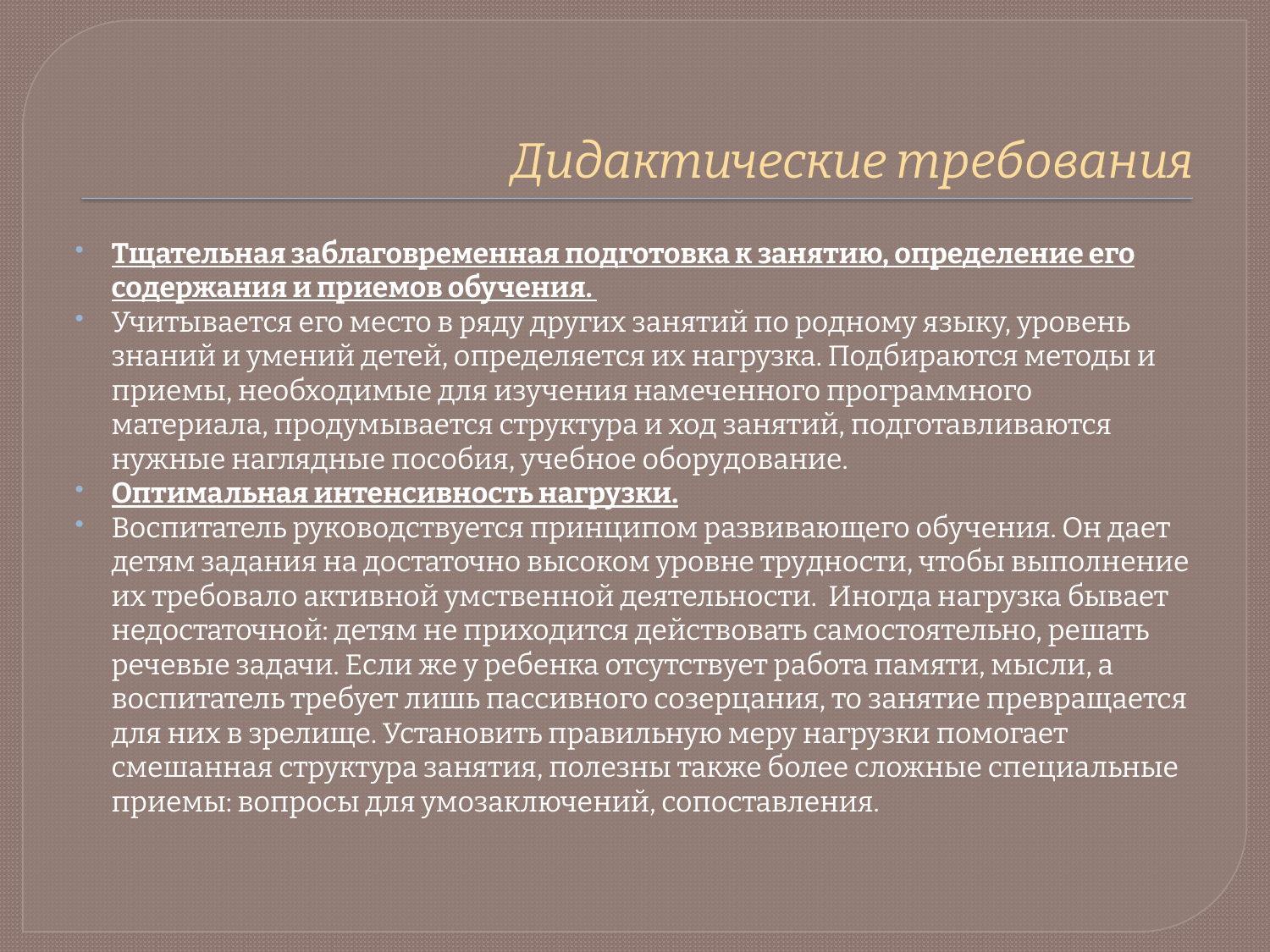

# Дидактические требования
Тщательная заблаговременная подготовка к занятию, определение его содержания и приемов обучения.
Учитывается его место в ряду других занятий по родному языку, уровень знаний и умений детей, определяется их нагрузка. Подбираются методы и приемы, необходимые для изучения намеченного программного материала, продумывается структура и ход занятий, подготавливаются нужные наглядные пособия, учебное оборудование.
Оптимальная интенсивность нагрузки.
Воспитатель руководствуется принципом развивающего обучения. Он дает детям задания на достаточно высоком уровне трудности, чтобы выполнение их требовало активной умственной деятельности.  Иногда нагрузка бывает недостаточной: детям не приходится действовать самостоятельно, решать речевые задачи. Если же у ребенка отсутствует работа памяти, мысли, а воспитатель требует лишь пассивного созерцания, то занятие превращается для них в зрелище. Установить правильную меру нагрузки помогает смешанная структура занятия, полезны также более сложные специальные приемы: вопросы для умозаключений, сопоставления.